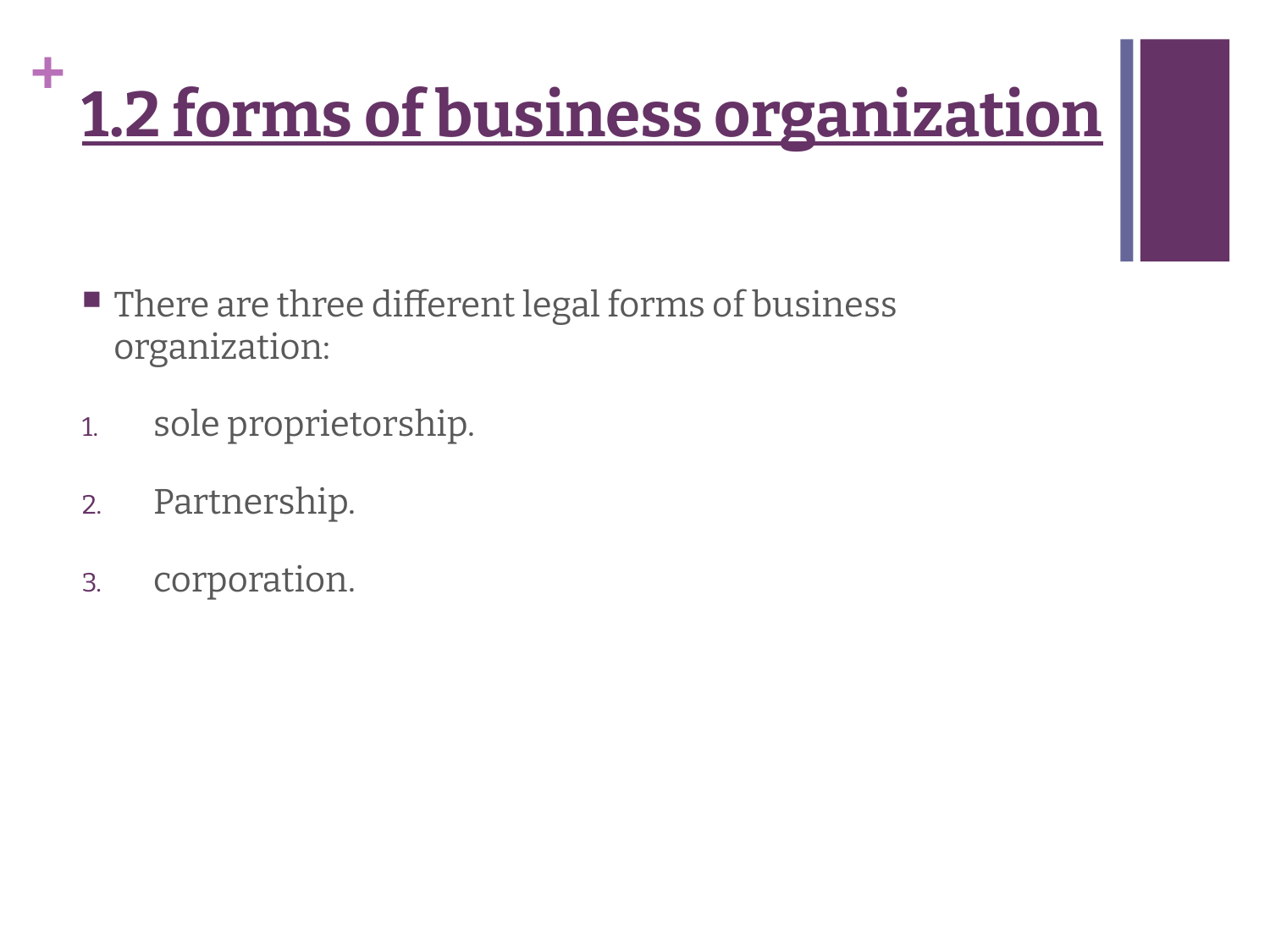

# 1.2 forms of business organization
There are three different legal forms of business organization:
sole proprietorship.
Partnership.
corporation.